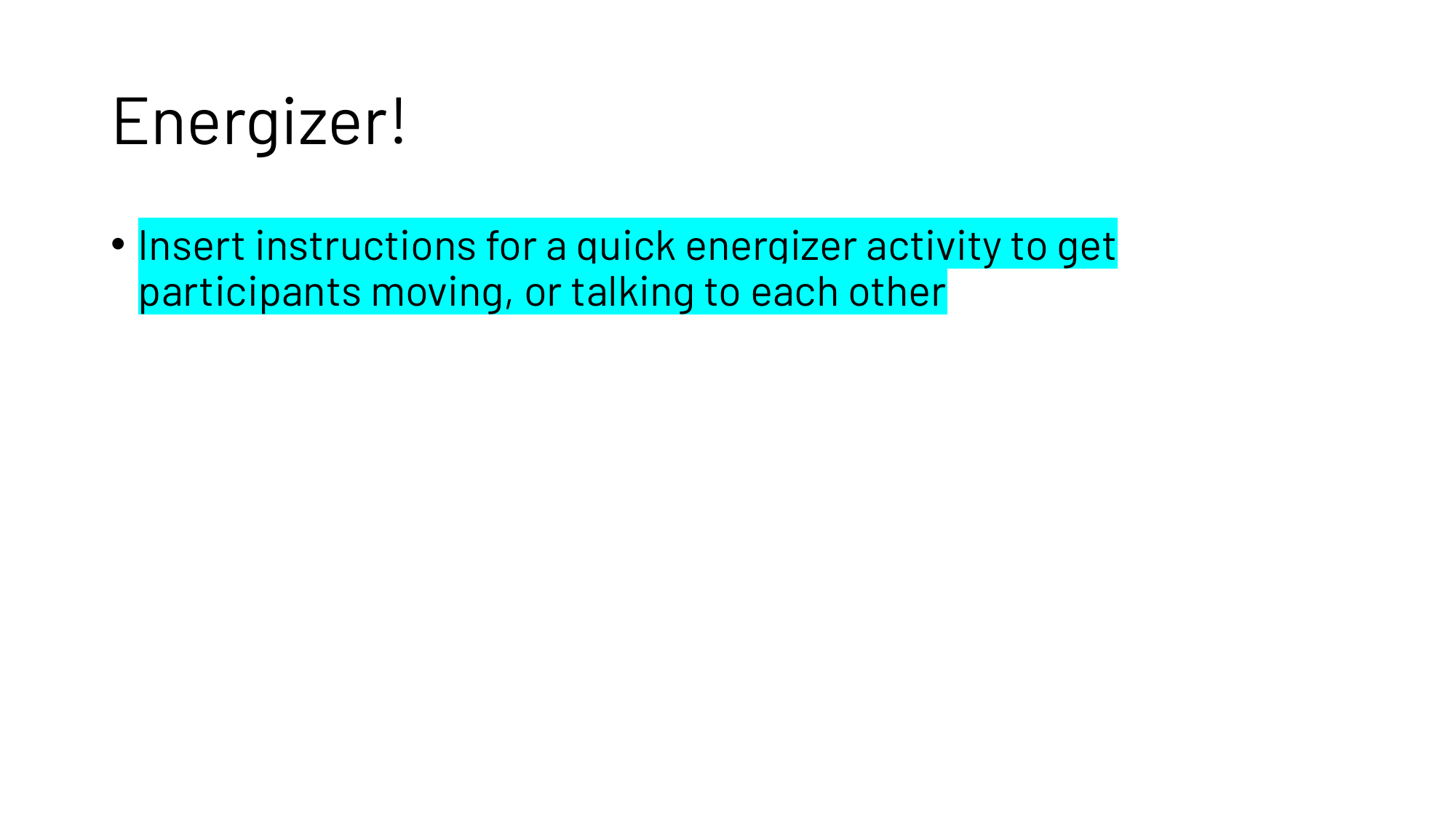

# Energizer!
Insert instructions for a quick energizer activity to get participants moving, or talking to each other